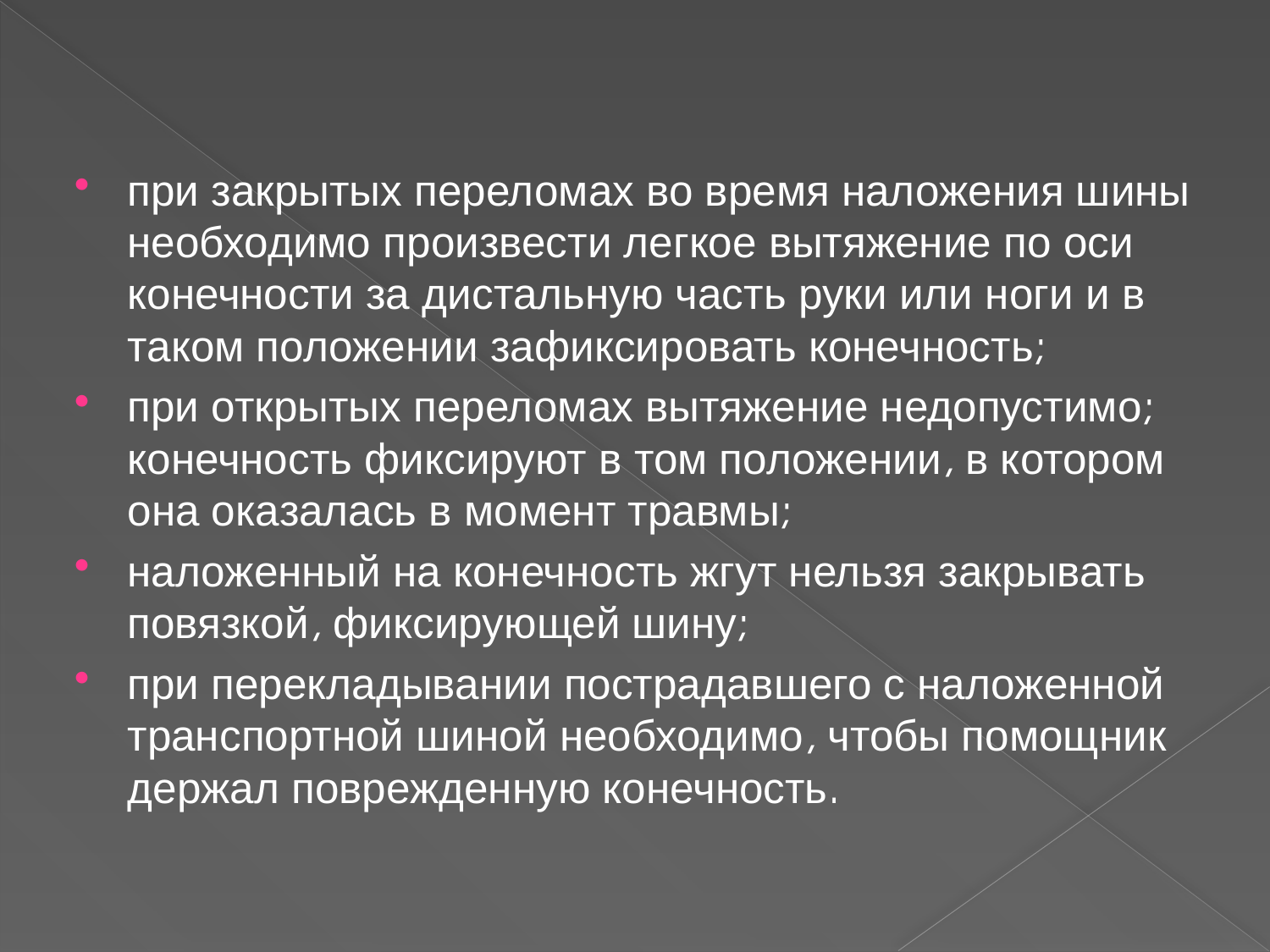

при закрытых переломах во время наложения шины необходимо произвести легкое вытяжение по оси конечности за дистальную часть руки или ноги и в таком положении зафиксировать конечность;
при открытых переломах вытяжение недопустимо; конечность фиксируют в том положении, в котором она оказалась в момент травмы;
наложенный на конечность жгут нельзя закрывать повязкой, фиксирующей шину;
при перекладывании пострадавшего с наложенной транспортной шиной необходимо, чтобы помощник держал поврежденную конечность.